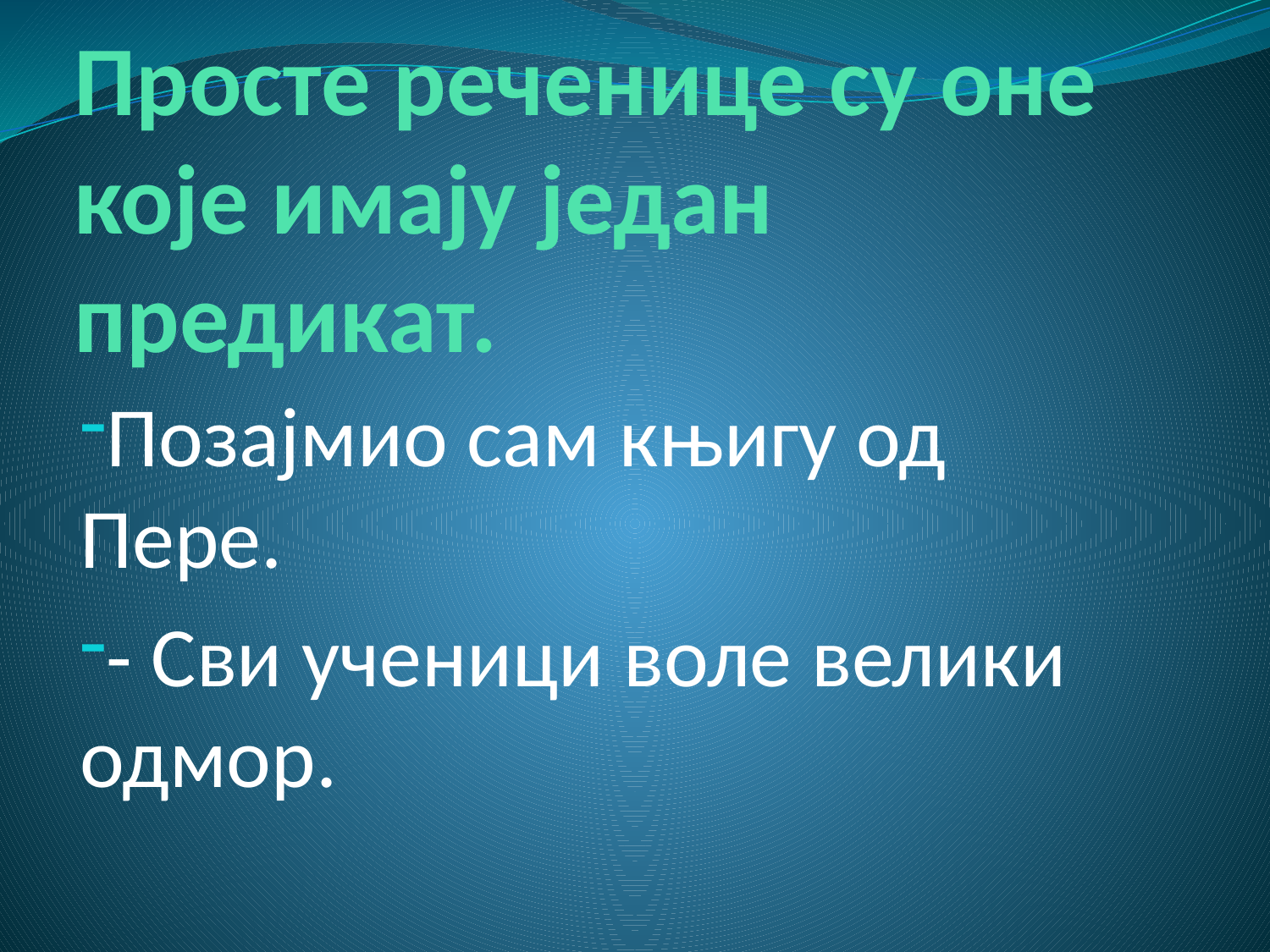

# Просте реченице су оне које имају један предикат.
Позајмио сам књигу од Пере.
- Сви ученици воле велики одмор.